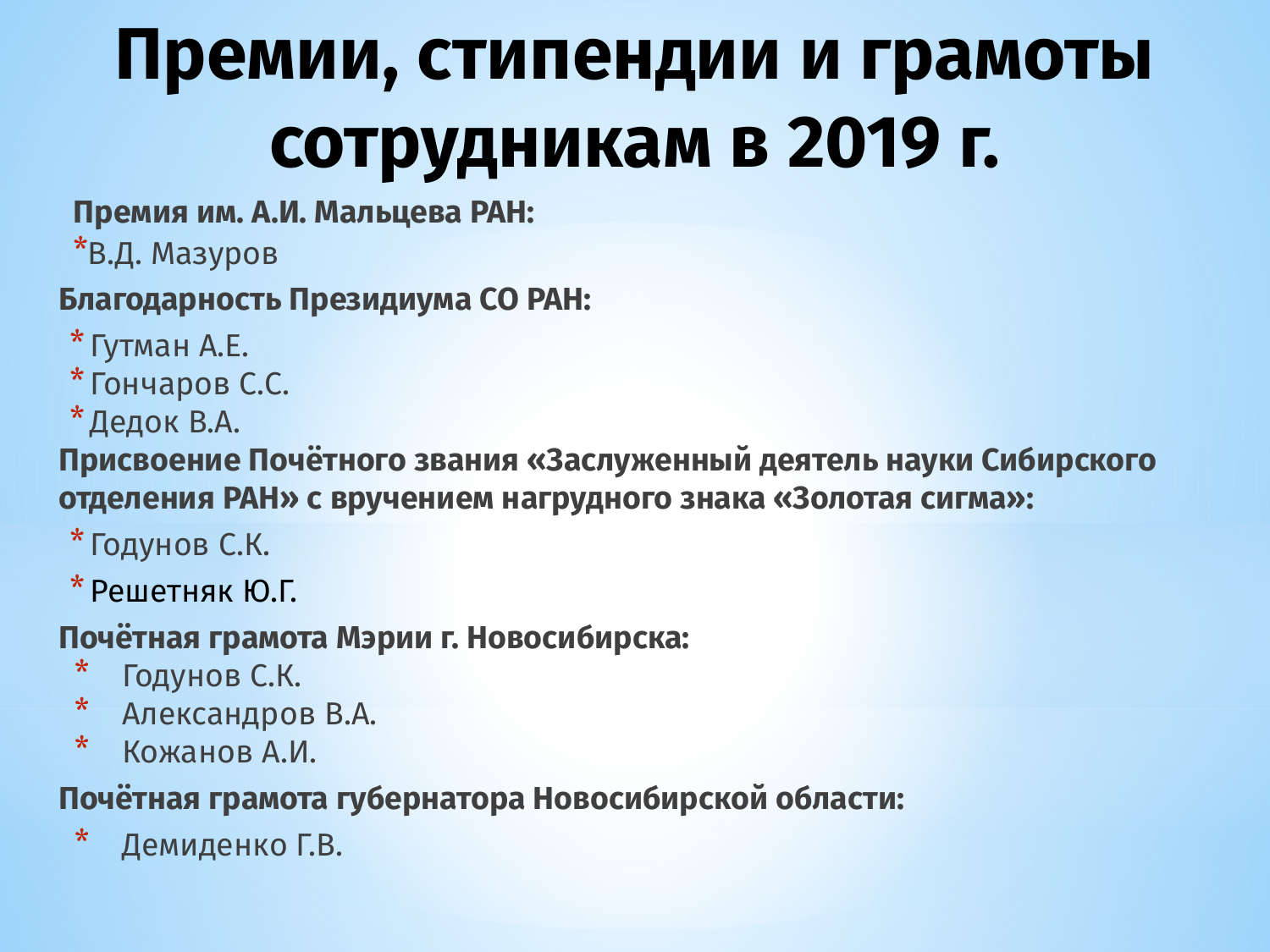

# Премии, стипендии и грамоты сотрудникам в 2019 г.
Премия им. А.И. Мальцева РАН:
В.Д. Мазуров
Благодарность Президиума СО РАН:
Гутман А.Е.
Гончаров С.С.
Дедок В.А.
Присвоение Почётного звания «Заслуженный деятель науки Сибирского отделения РАН» с вручением нагрудного знака «Золотая сигма»:
Годунов С.К.
Решетняк Ю.Г.
Почётная грамота Мэрии г. Новосибирска:
Годунов С.К.
Александров В.А.
Кожанов А.И.
Почётная грамота губернатора Новосибирской области:
Демиденко Г.В.